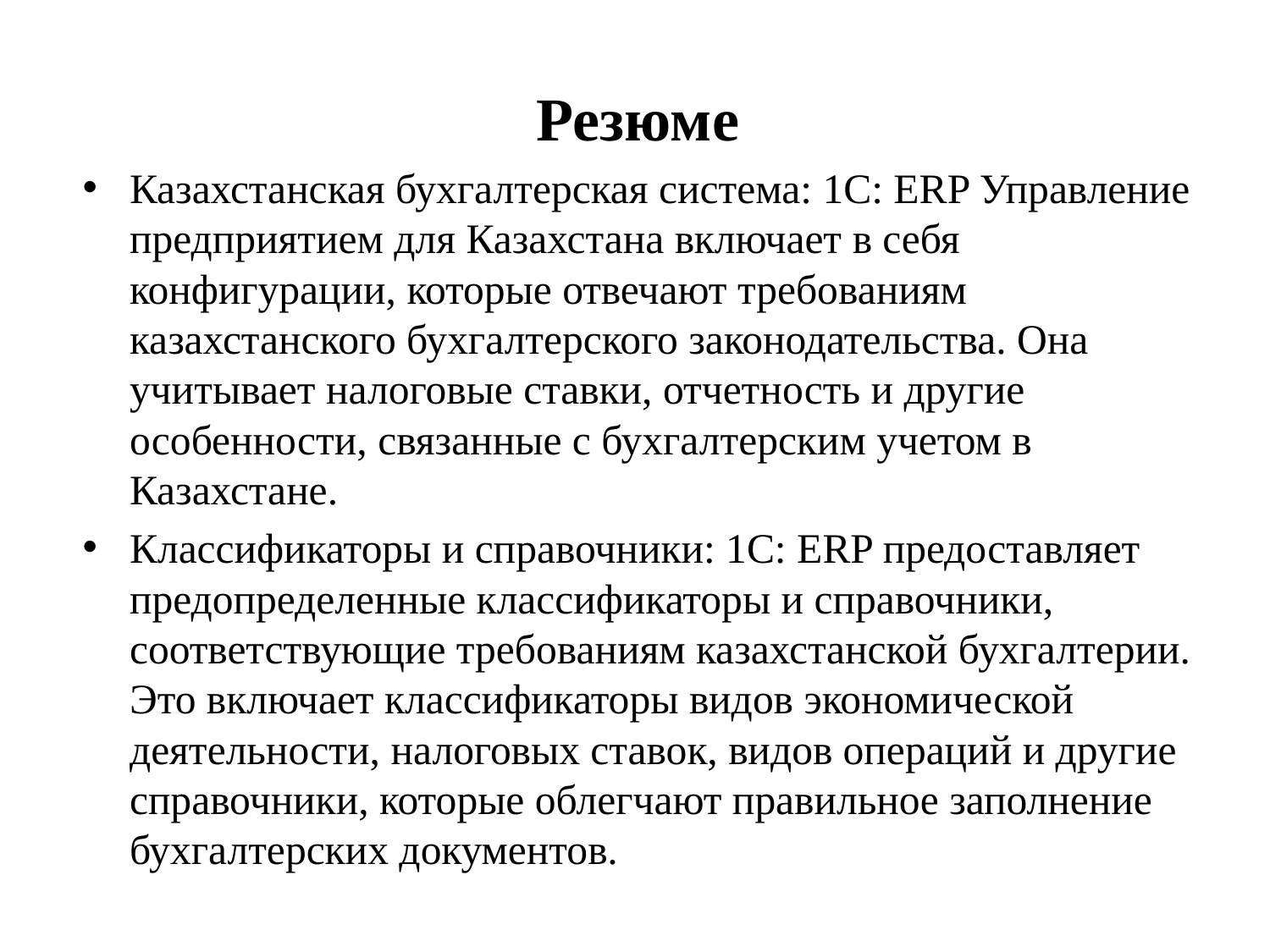

Резюме
Казахстанская бухгалтерская система: 1С: ERP Управление предприятием для Казахстана включает в себя конфигурации, которые отвечают требованиям казахстанского бухгалтерского законодательства. Она учитывает налоговые ставки, отчетность и другие особенности, связанные с бухгалтерским учетом в Казахстане.
Классификаторы и справочники: 1С: ERP предоставляет предопределенные классификаторы и справочники, соответствующие требованиям казахстанской бухгалтерии. Это включает классификаторы видов экономической деятельности, налоговых ставок, видов операций и другие справочники, которые облегчают правильное заполнение бухгалтерских документов.